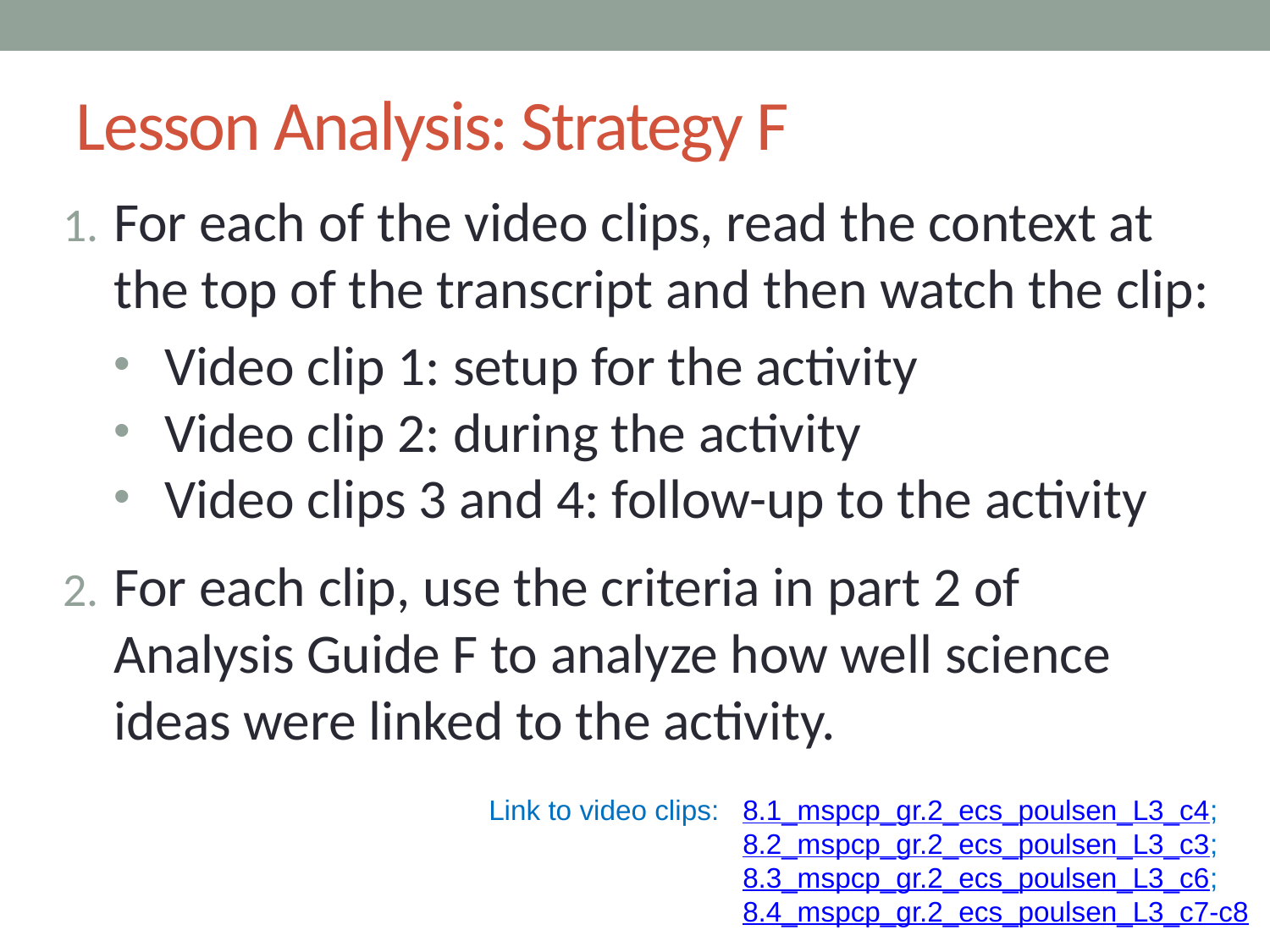

# Lesson Analysis: Strategy F
For each of the video clips, read the context at the top of the transcript and then watch the clip:
Video clip 1: setup for the activity
Video clip 2: during the activity
Video clips 3 and 4: follow-up to the activity
For each clip, use the criteria in part 2 of Analysis Guide F to analyze how well science ideas were linked to the activity.
Link to video clips:	8.1_mspcp_gr.2_ecs_poulsen_L3_c4;
		8.2_mspcp_gr.2_ecs_poulsen_L3_c3;
		8.3_mspcp_gr.2_ecs_poulsen_L3_c6;
		8.4_mspcp_gr.2_ecs_poulsen_L3_c7-c8